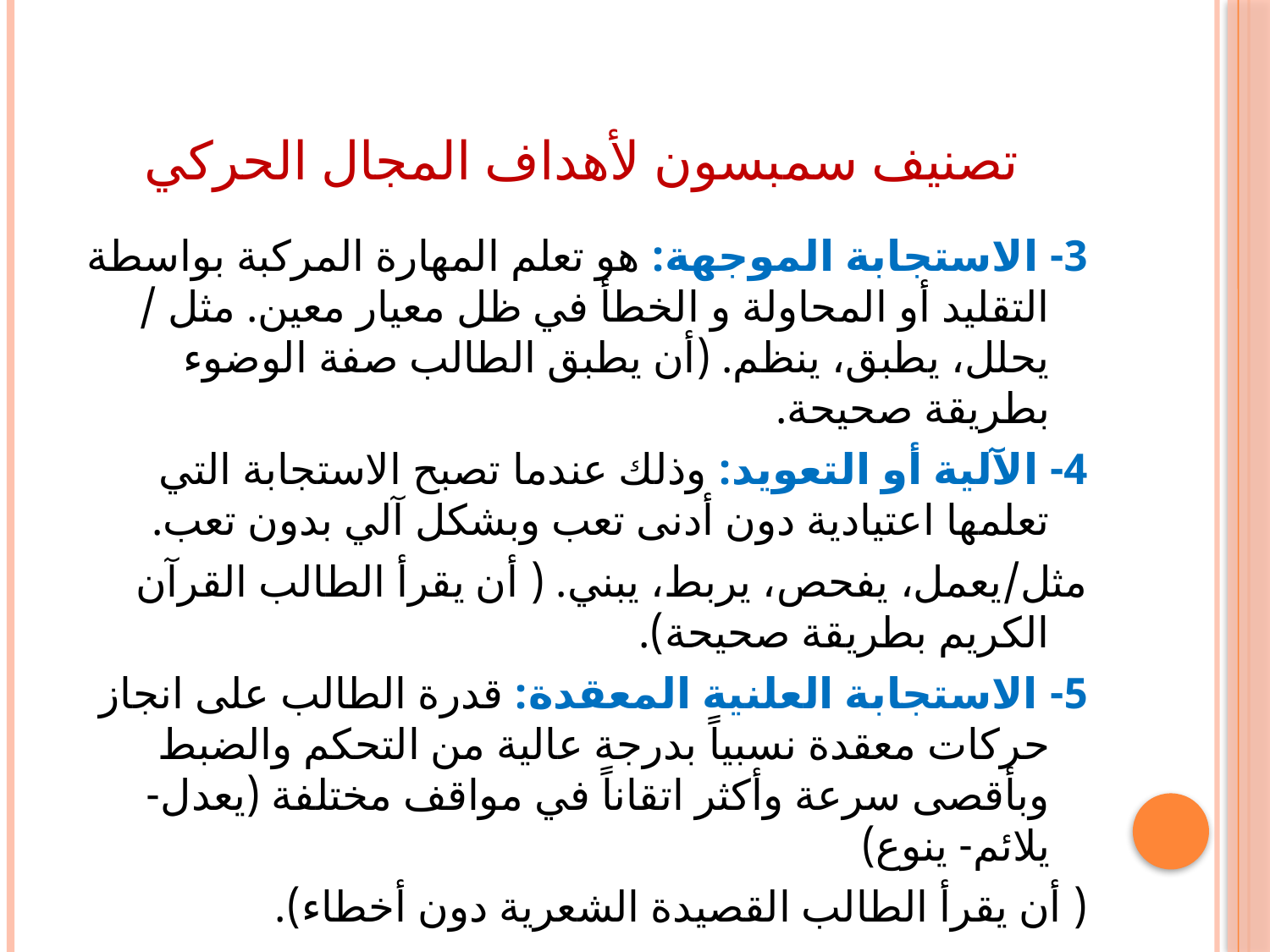

# تصنيف سمبسون لأهداف المجال الحركي
3- الاستجابة الموجهة: هو تعلم المهارة المركبة بواسطة التقليد أو المحاولة و الخطأ في ظل معيار معين. مثل / يحلل، يطبق، ينظم. (أن يطبق الطالب صفة الوضوء بطريقة صحيحة.
4- الآلية أو التعويد: وذلك عندما تصبح الاستجابة التي تعلمها اعتيادية دون أدنى تعب وبشكل آلي بدون تعب.
مثل/يعمل، يفحص، يربط، يبني. ( أن يقرأ الطالب القرآن الكريم بطريقة صحيحة).
5- الاستجابة العلنية المعقدة: قدرة الطالب على انجاز حركات معقدة نسبياً بدرجة عالية من التحكم والضبط وبأقصى سرعة وأكثر اتقاناً في مواقف مختلفة (يعدل-يلائم- ينوع)
( أن يقرأ الطالب القصيدة الشعرية دون أخطاء).